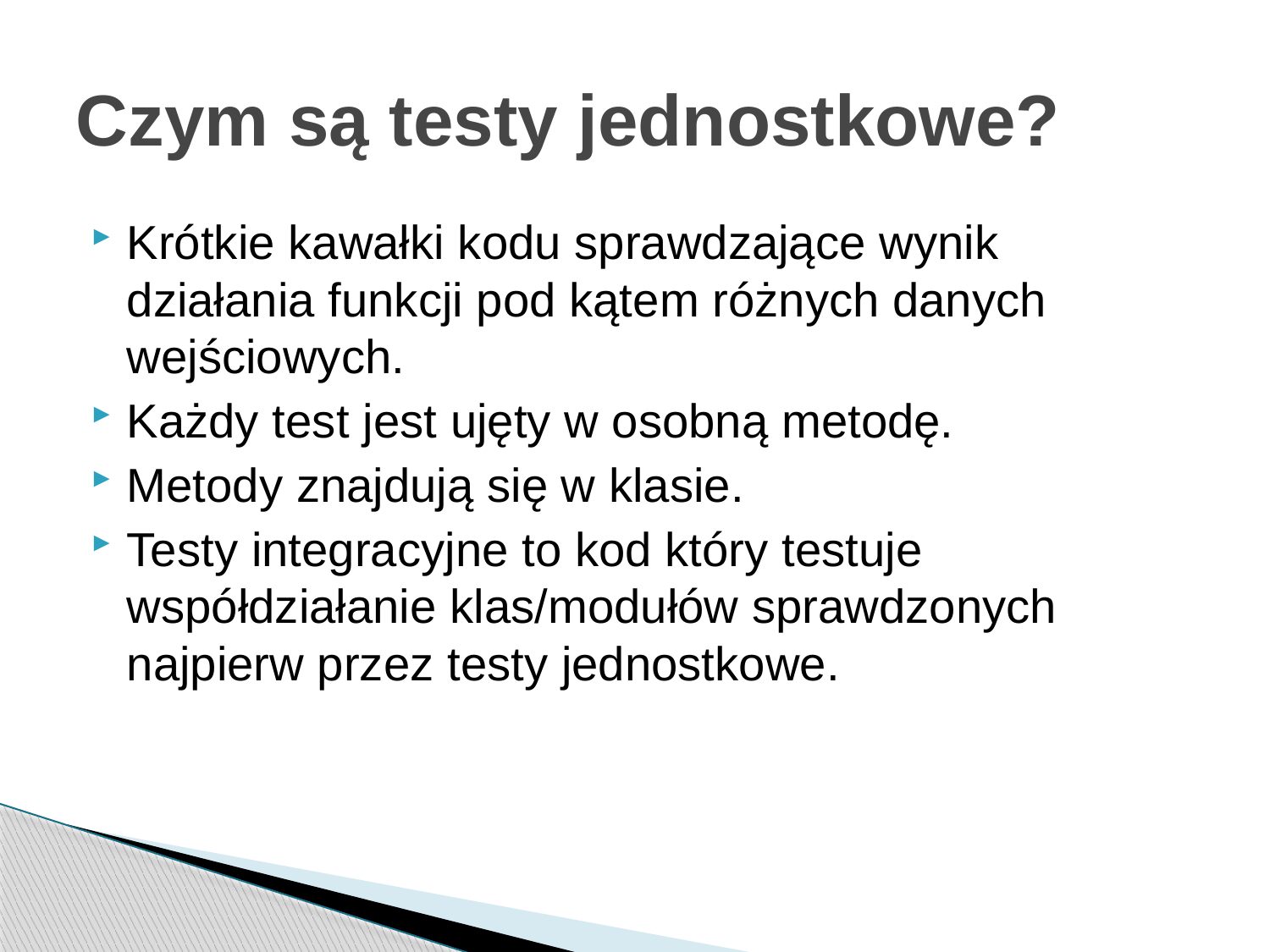

# Czym są testy jednostkowe?
Krótkie kawałki kodu sprawdzające wynik działania funkcji pod kątem różnych danych wejściowych.
Każdy test jest ujęty w osobną metodę.
Metody znajdują się w klasie.
Testy integracyjne to kod który testuje współdziałanie klas/modułów sprawdzonych najpierw przez testy jednostkowe.